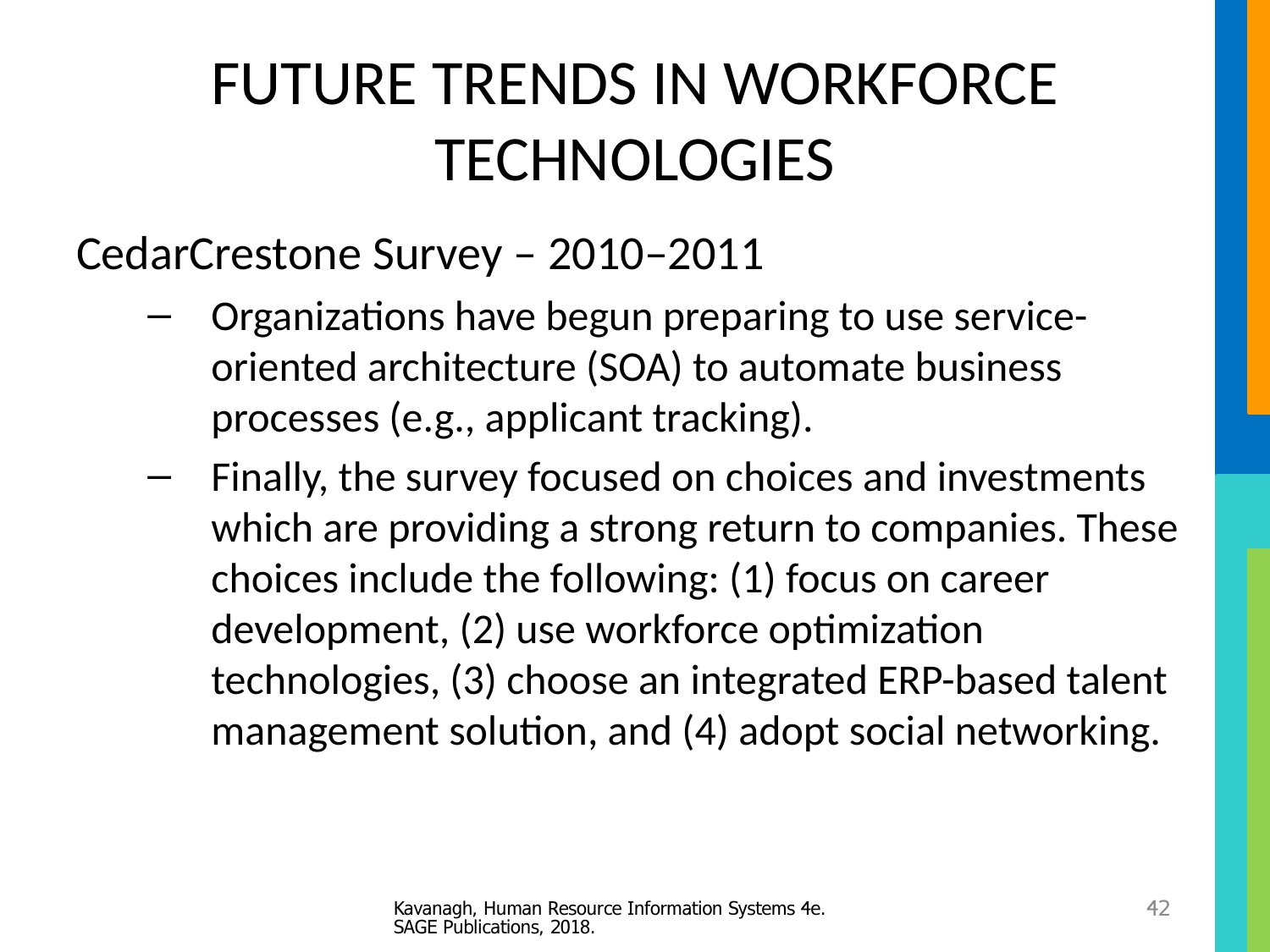

# FUTURE TRENDS IN WORKFORCE TECHNOLOGIES
CedarCrestone Survey – 2010–2011
Organizations have begun preparing to use service-oriented architecture (SOA) to automate business processes (e.g., applicant tracking).
Finally, the survey focused on choices and investments which are providing a strong return to companies. These choices include the following: (1) focus on career development, (2) use workforce optimization technologies, (3) choose an integrated ERP-based talent management solution, and (4) adopt social networking.
Kavanagh, Human Resource Information Systems 4e. SAGE Publications, 2018.
42